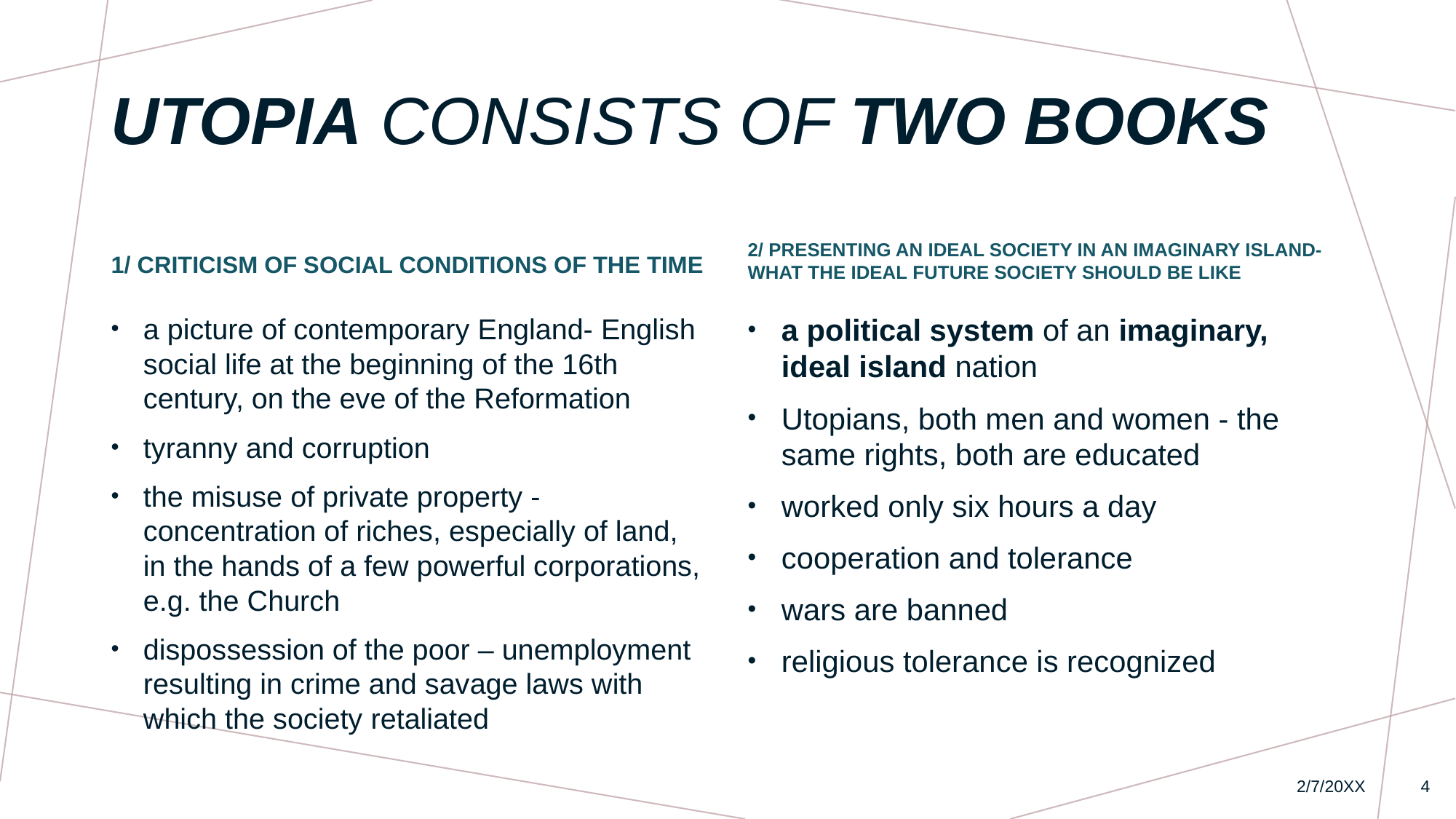

# Utopia consists of two books

1/ criticism of social conditions of the time

2/ presenting an ideal society in an imaginary island-  what the ideal future society should be like

a picture of contemporary England- English social life at the beginning of the 16th century, on the eve of the Reformation
tyranny and corruption
the misuse of private property - concentration of riches, especially of land, in the hands of a few powerful corporations, e.g. the Church
dispossession of the poor – unemployment resulting in crime and savage laws with which the society retaliated

a political system of an imaginary, ideal island nation
Utopians, both men and women - the same rights, both are educated
worked only six hours a day
cooperation and tolerance
wars are banned
religious tolerance is recognized

2/7/20XX
4